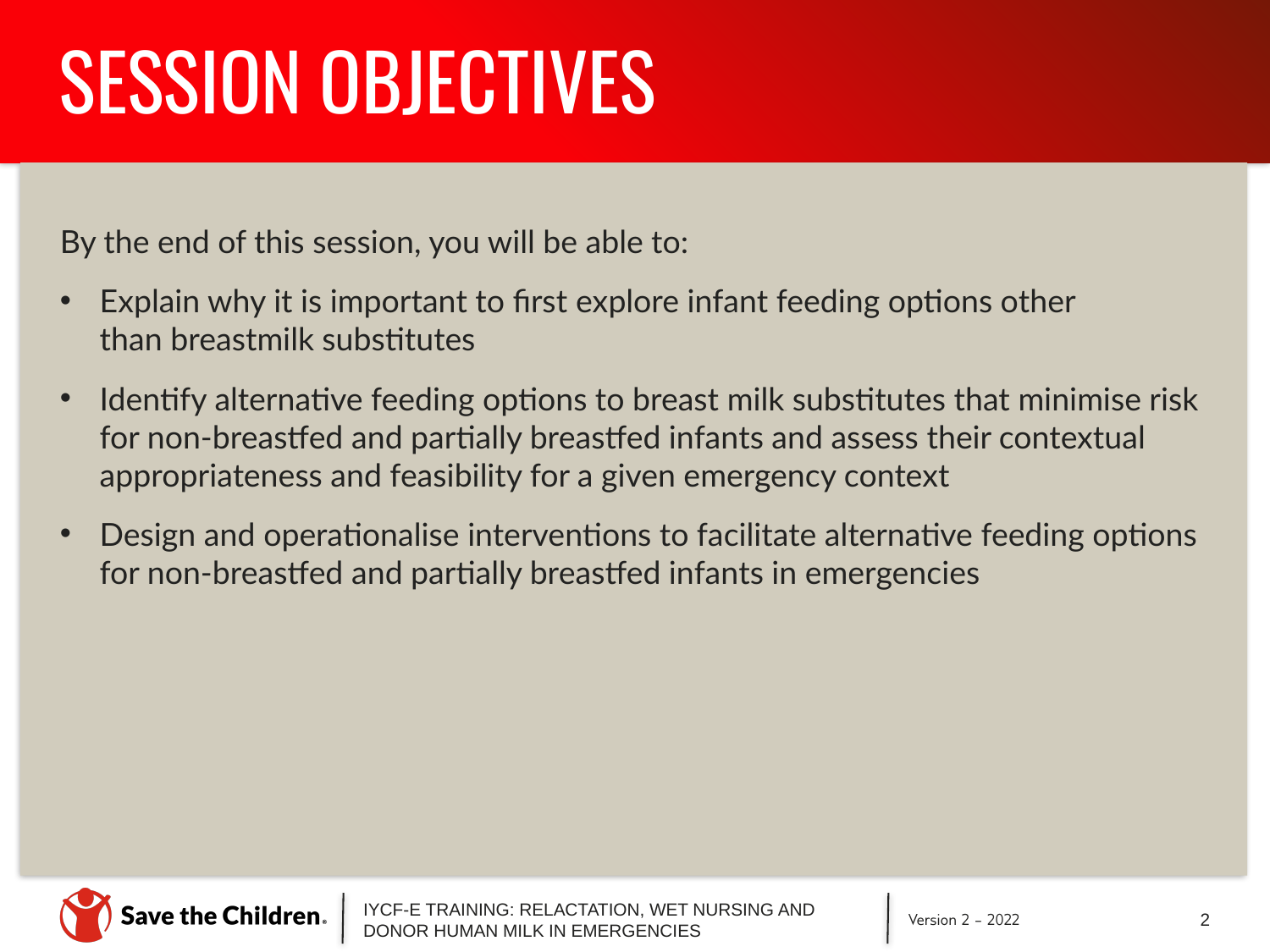

# SESSION OBJECTIVES
By the end of this session, you will be able to:
Explain why it is important to first explore infant feeding options other than breastmilk substitutes
Identify alternative feeding options to breast milk substitutes that minimise risk for non-breastfed and partially breastfed infants and assess their contextual appropriateness and feasibility for a given emergency context
Design and operationalise interventions to facilitate alternative feeding options for non-breastfed and partially breastfed infants in emergencies
IYCF-E TRAINING: RELACTATION, WET NURSING AND DONOR HUMAN MILK IN EMERGENCIES
Version 2 – 2022
2